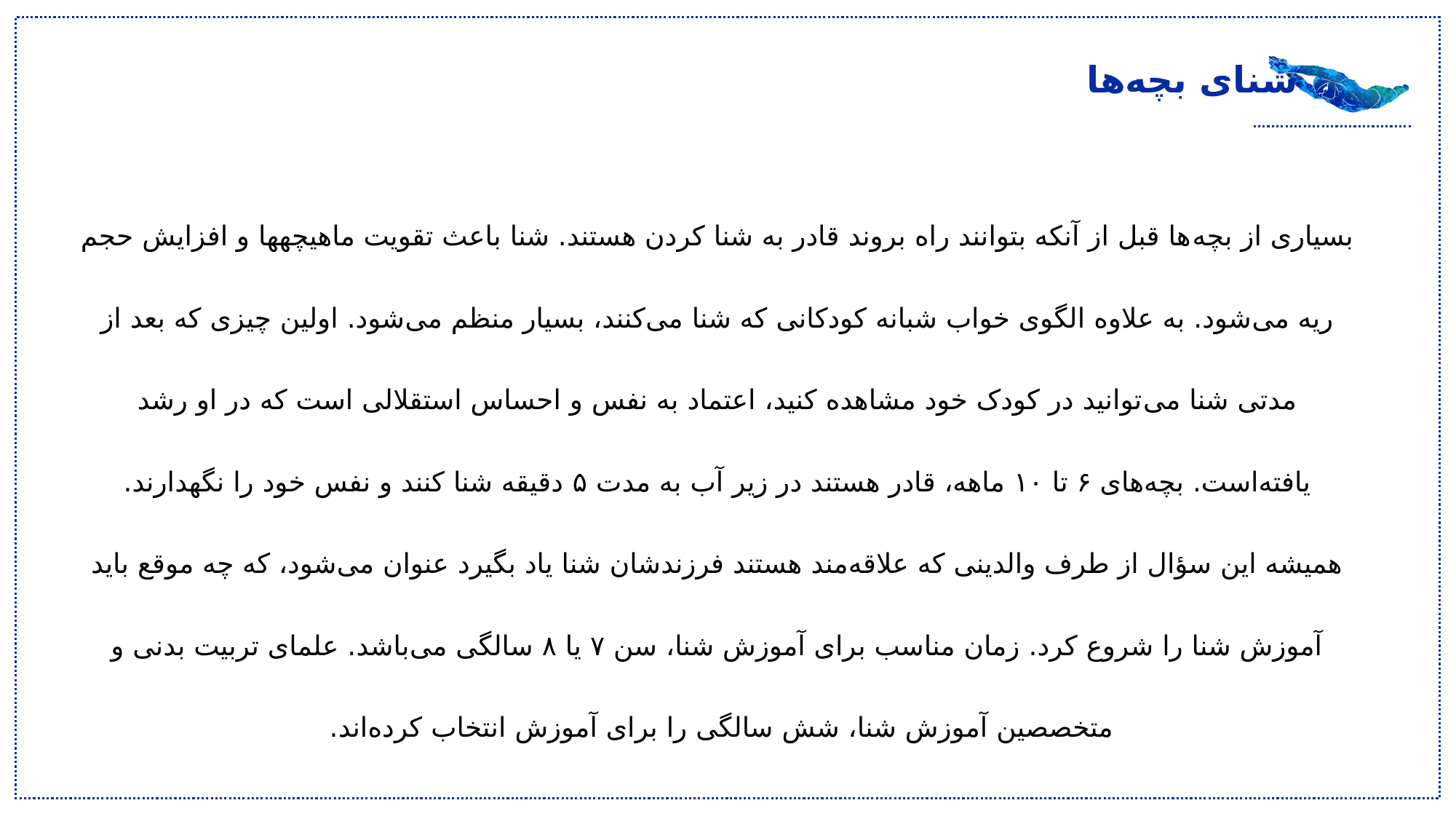

شنای بچه‌ها
بسیاری از بچه‌ها قبل از آنکه بتوانند راه بروند قادر به شنا کردن هستند. شنا باعث تقویت ماهیچهها و افزایش حجم ریه می‌شود. به علاوه الگوی خواب شبانه کودکانی که شنا می‌کنند، بسیار منظم می‌شود. اولین چیزی که بعد از مدتی شنا می‌توانید در کودک خود مشاهده کنید، اعتماد به نفس و احساس استقلالی است که در او رشد یافته‌است. بچه‌های ۶ تا ۱۰ ماهه، قادر هستند در زیر آب به مدت ۵ دقیقه شنا کنند و نفس خود را نگهدارند.
همیشه این سؤال از طرف والدینی که علاقه‌مند هستند فرزندشان شنا یاد بگیرد عنوان می‌شود، که چه موقع باید آموزش شنا را شروع کرد. زمان مناسب برای آموزش شنا، سن ۷ یا ۸ سالگی می‌باشد. علمای تربیت بدنی و متخصصین آموزش شنا، شش سالگی را برای آموزش انتخاب کرده‌اند.